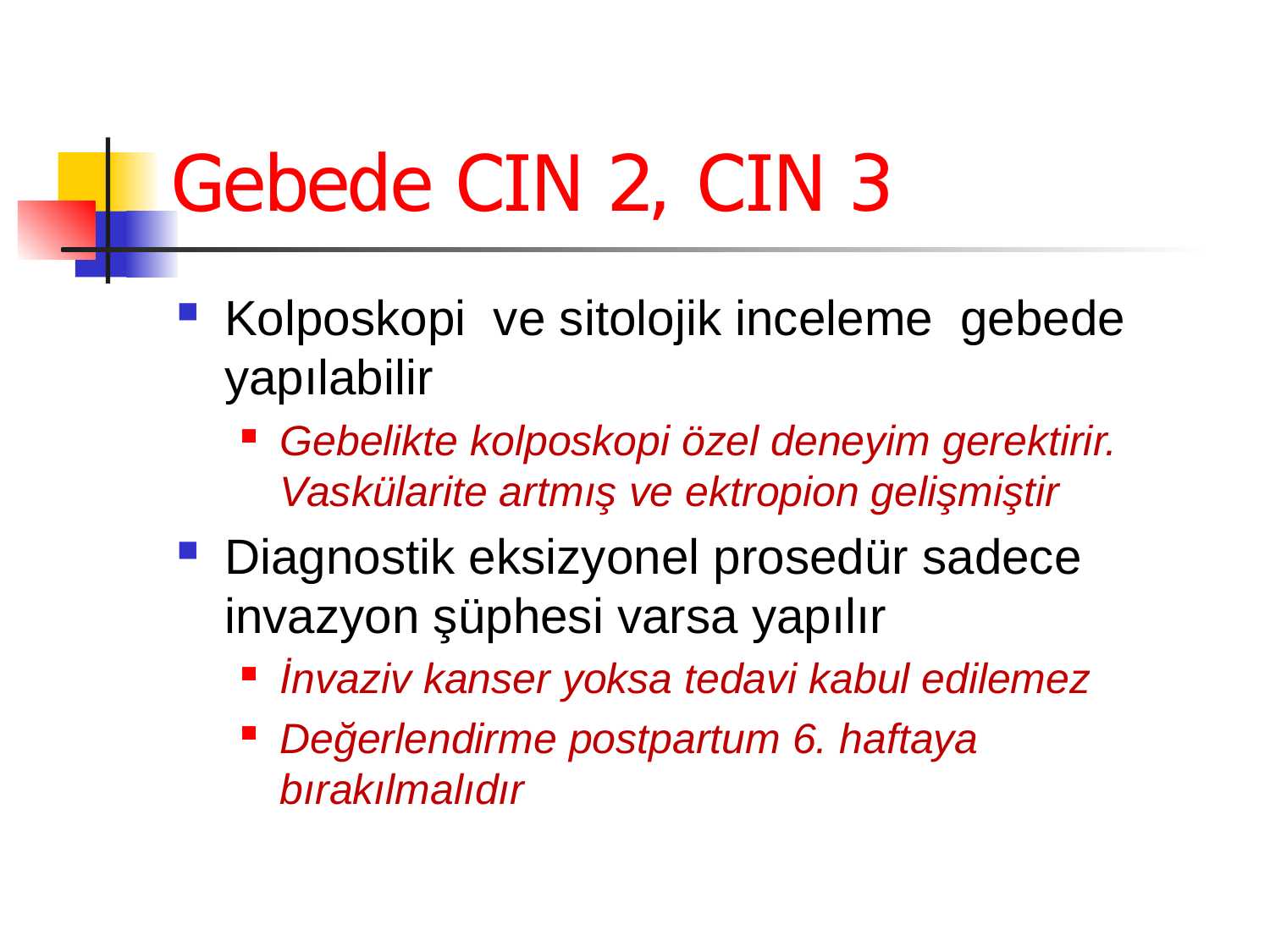

# Gebede CIN 2, CIN 3
Kolposkopi  ve sitolojik inceleme  gebede yapılabilir
Gebelikte kolposkopi özel deneyim gerektirir. Vaskülarite artmış ve ektropion gelişmiştir
Diagnostik eksizyonel prosedür sadece invazyon şüphesi varsa yapılır
İnvaziv kanser yoksa tedavi kabul edilemez
Değerlendirme postpartum 6. haftaya bırakılmalıdır